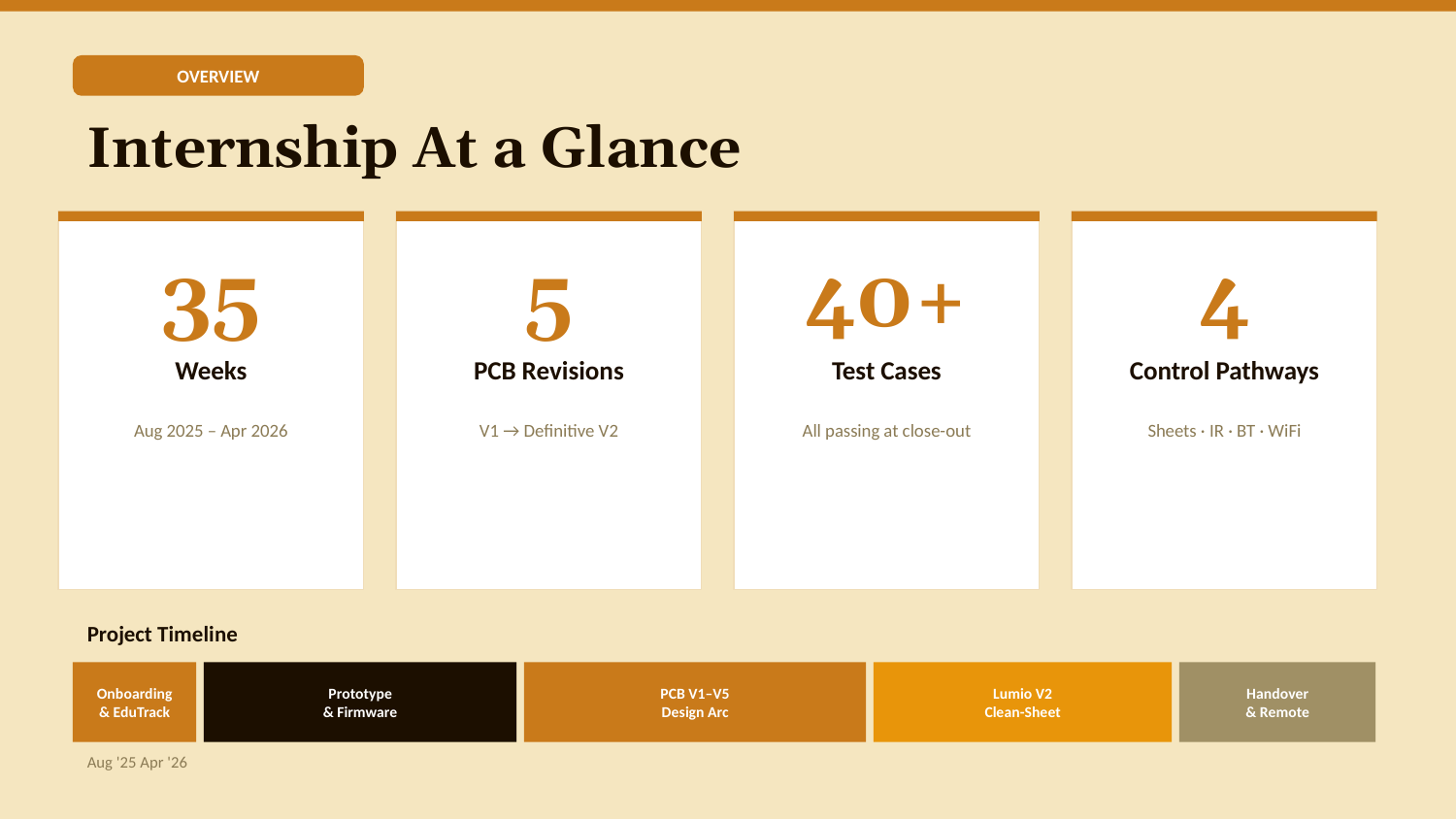

OVERVIEW
Internship At a Glance

35
5
40+
4
Weeks
PCB Revisions
Test Cases
Control Pathways
Aug 2025 – Apr 2026
V1 → Definitive V2
All passing at close-out
Sheets · IR · BT · WiFi
Project Timeline

Onboarding
& EduTrack

Prototype
& Firmware

PCB V1–V5
Design Arc

Lumio V2
Clean-Sheet

Handover
& Remote
Aug '25 Apr '26